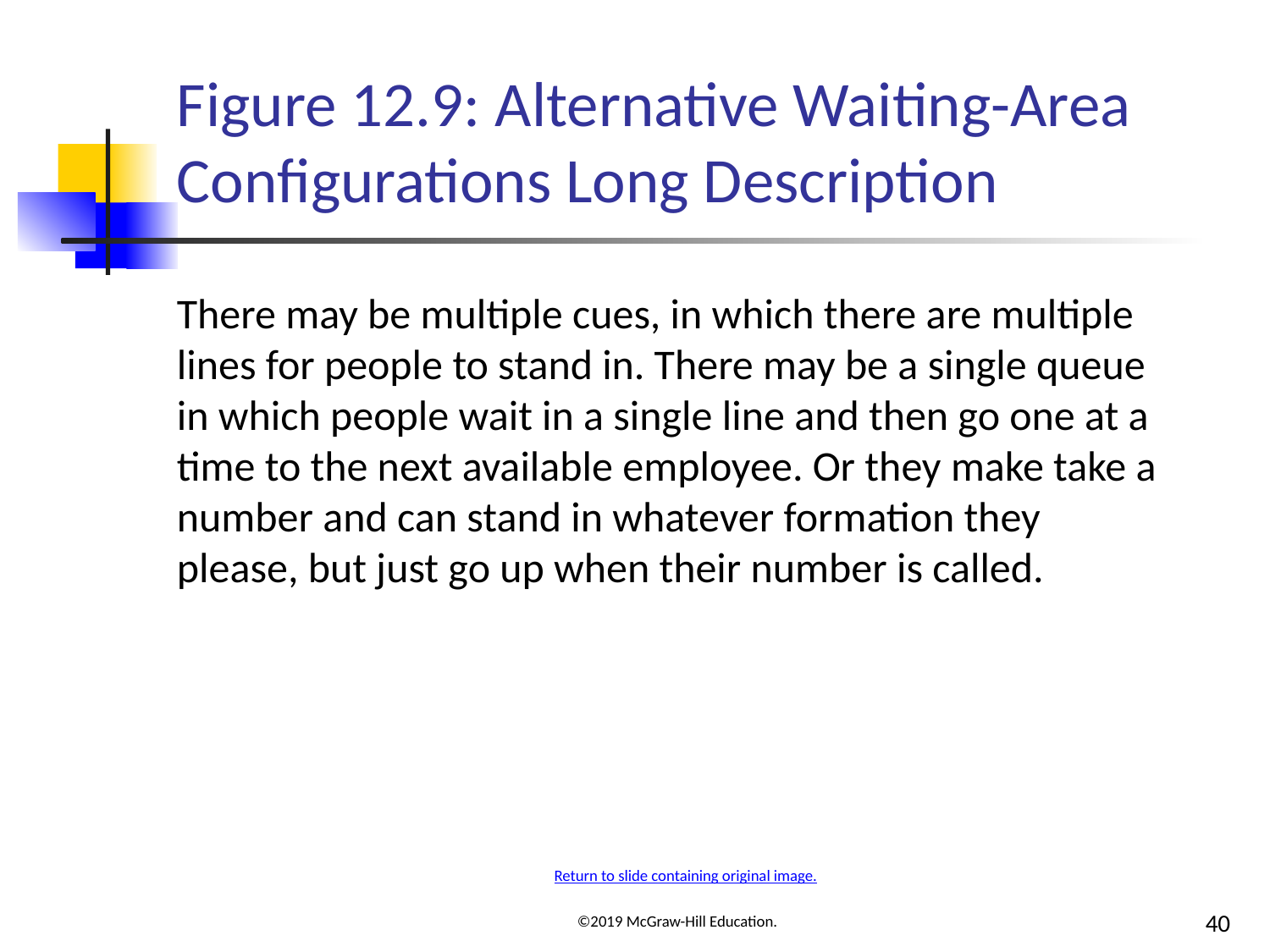

# Figure 12.9: Alternative Waiting-Area Configurations Long Description
There may be multiple cues, in which there are multiple lines for people to stand in. There may be a single queue in which people wait in a single line and then go one at a time to the next available employee. Or they make take a number and can stand in whatever formation they please, but just go up when their number is called.
Return to slide containing original image.